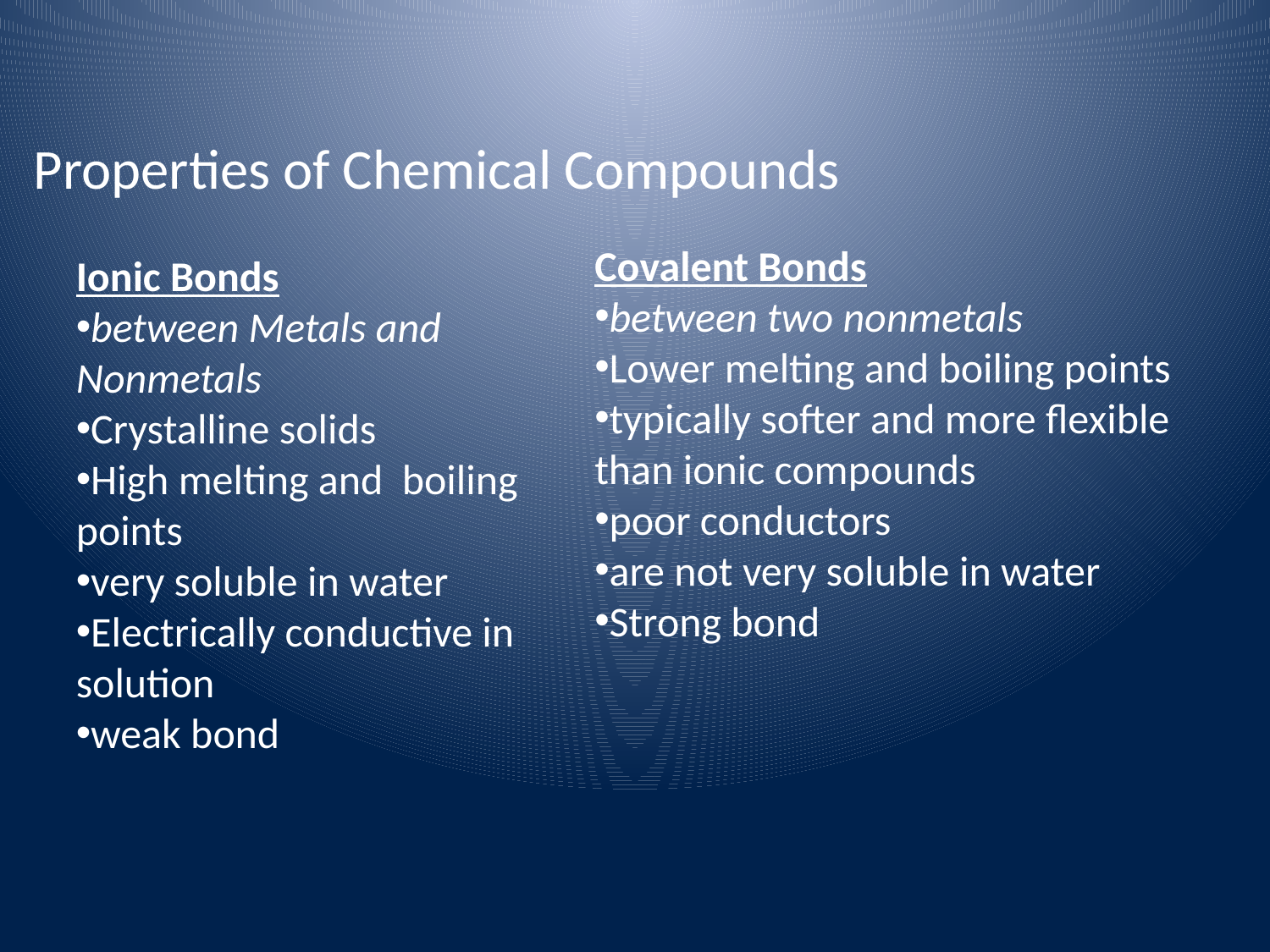

Properties of Chemical Compounds
Covalent Bonds
between two nonmetals
Lower melting and boiling points
typically softer and more flexible than ionic compounds
poor conductors
are not very soluble in water
Strong bond
Ionic Bonds
between Metals and Nonmetals
Crystalline solids
High melting and  boiling points
very soluble in water
Electrically conductive in solution
weak bond